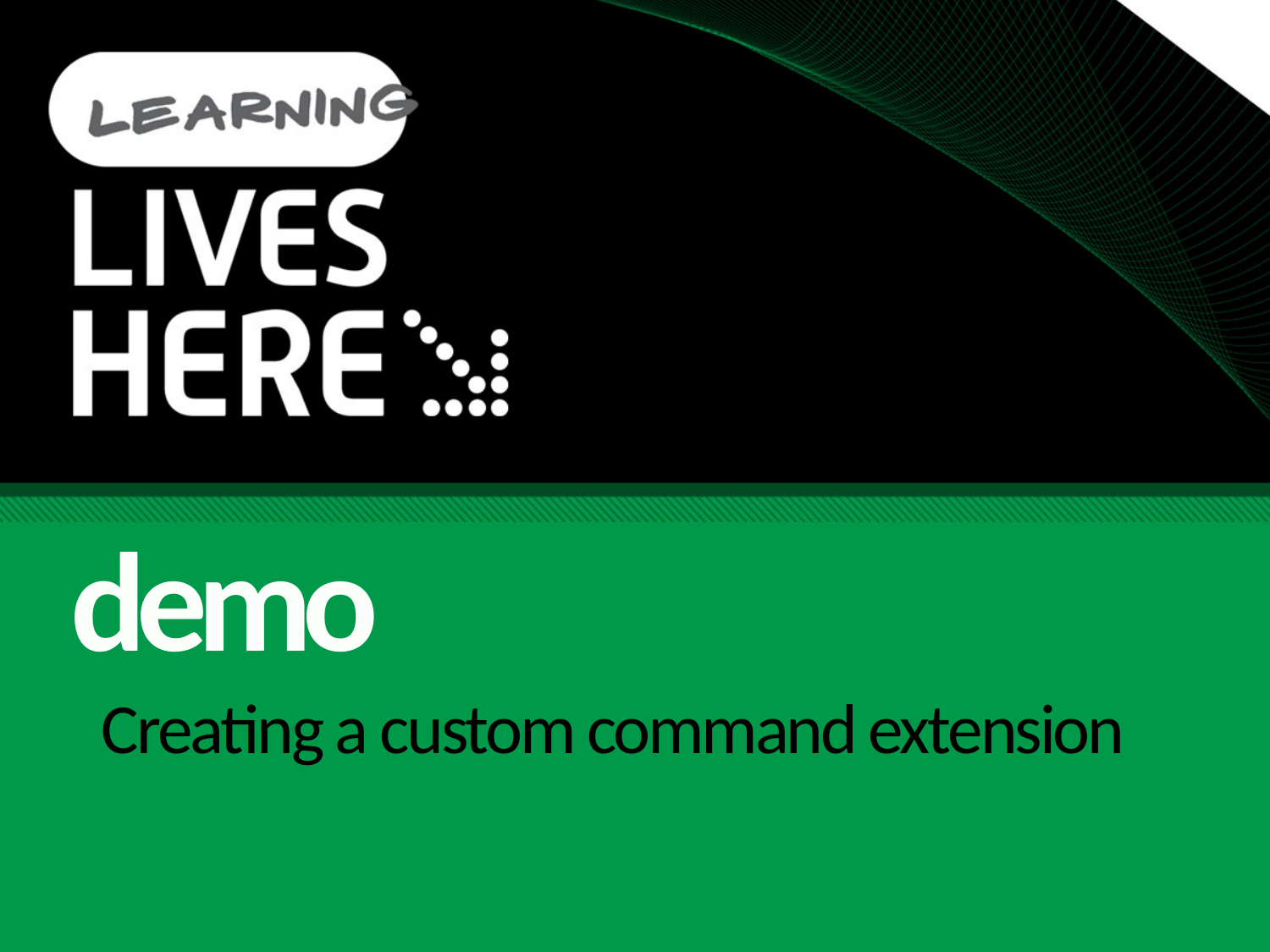

demo
# Creating a custom command extension